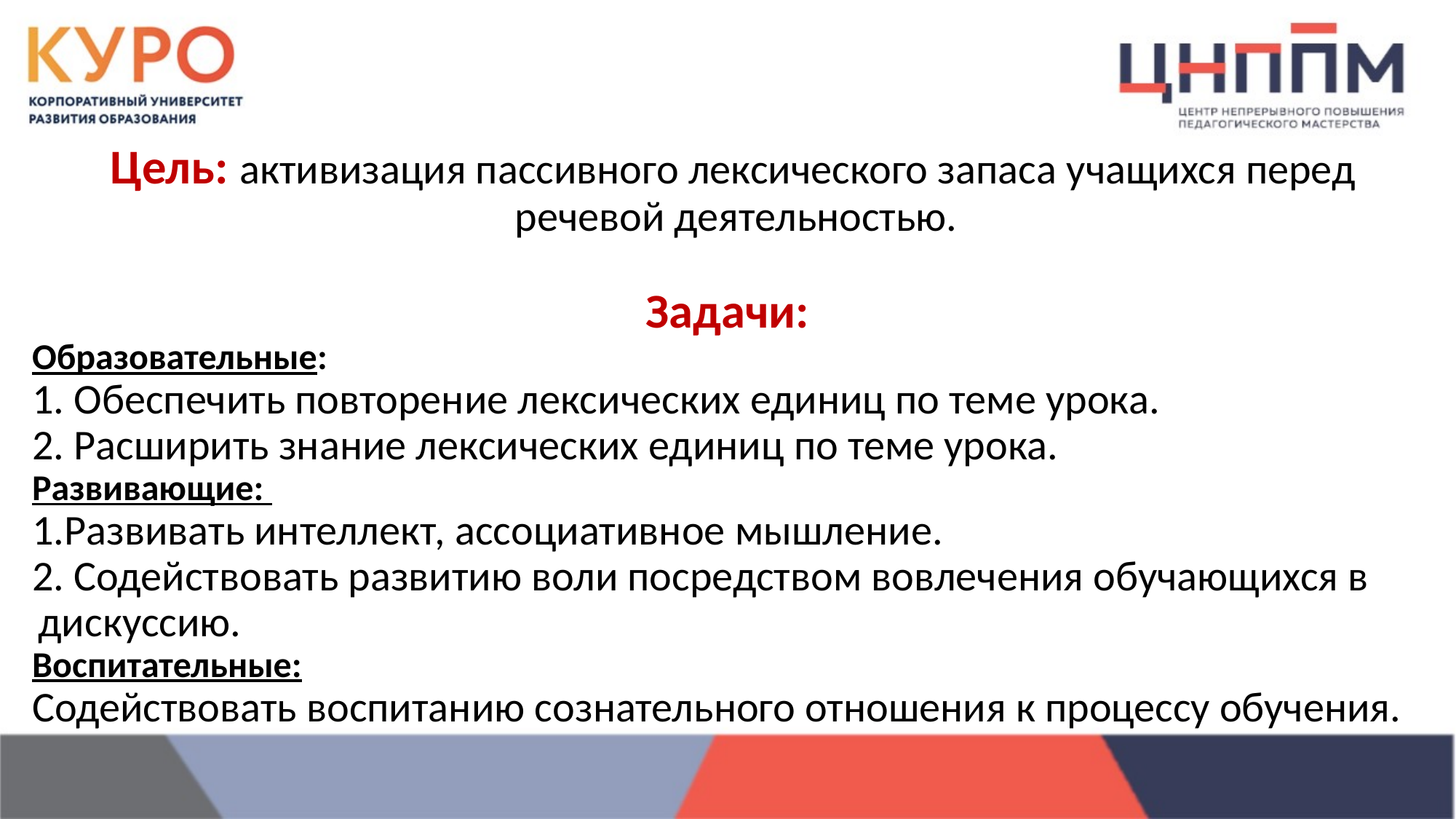

#
Цель: активизация пассивного лексического запаса учащихся перед речевой деятельностью.

Задачи:
Образовательные:
1. Обеспечить повторение лексических единиц по теме урока.
2. Расширить знание лексических единиц по теме урока.
Развивающие:
1.Развивать интеллект, ассоциативное мышление.
2. Содействовать развитию воли посредством вовлечения обучающихся в дискуссию.
Воспитательные:
Содействовать воспитанию сознательного отношения к процессу обучения.